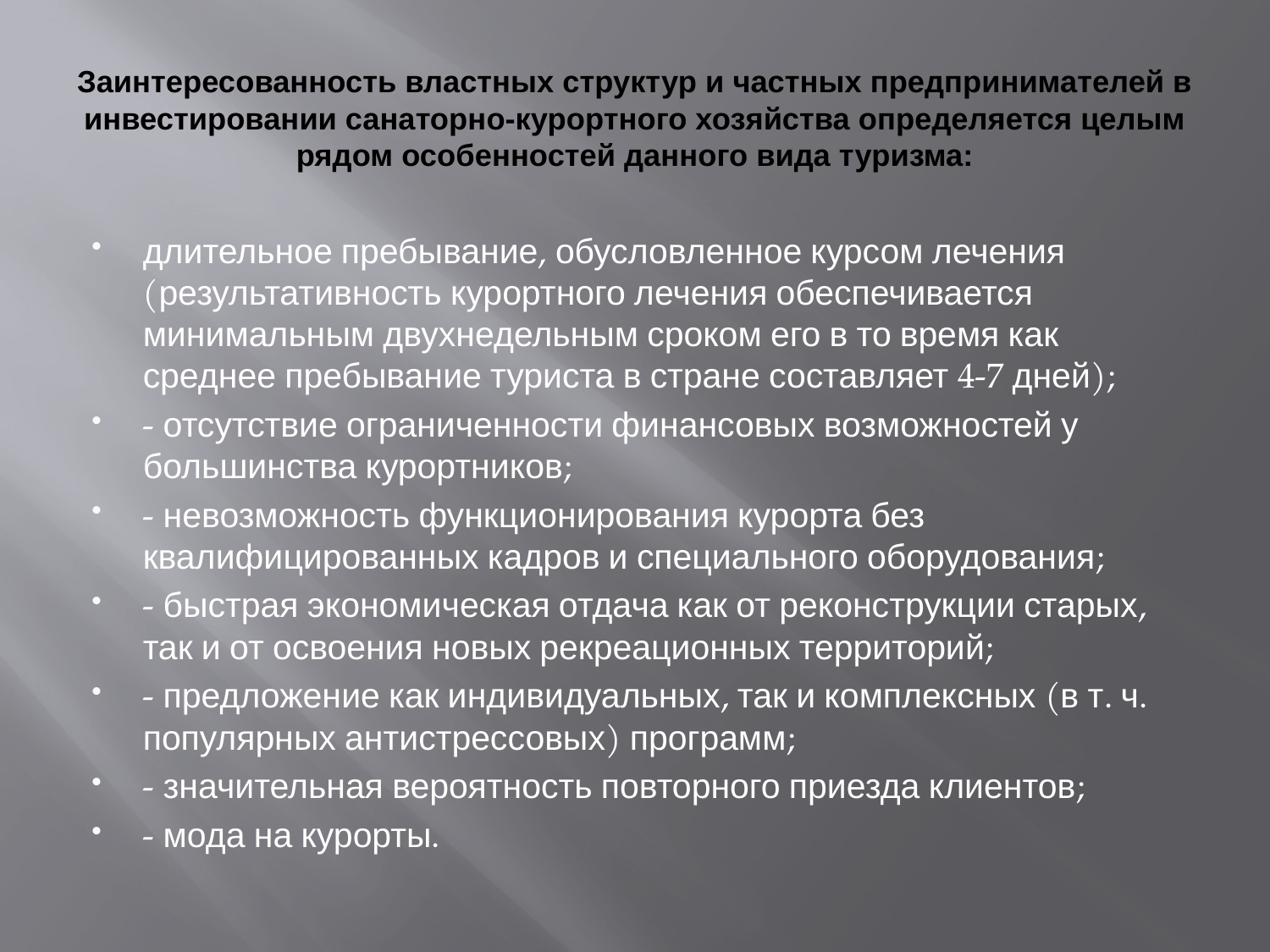

# Заинтересованность властных структур и частных предпринимателей в инвестировании санаторно-курортного хозяйства определяется целым рядом особенностей данного вида туризма:
длительное пребывание, обусловленное курсом лечения (результативность курортного лечения обеспечивается минимальным двухнедельным сроком его в то время как среднее пребывание туриста в стране составляет 4-7 дней);
- отсутствие ограниченности финансовых возможностей у большинства курортников;
- невозможность функционирования курорта без квалифицированных кадров и специального оборудования;
- быстрая экономическая отдача как от реконструкции старых, так и от освоения новых рекреационных территорий;
- предложение как индивидуальных, так и комплексных (в т. ч. популярных антистрессовых) программ;
- значительная вероятность повторного приезда клиентов;
- мода на курорты.